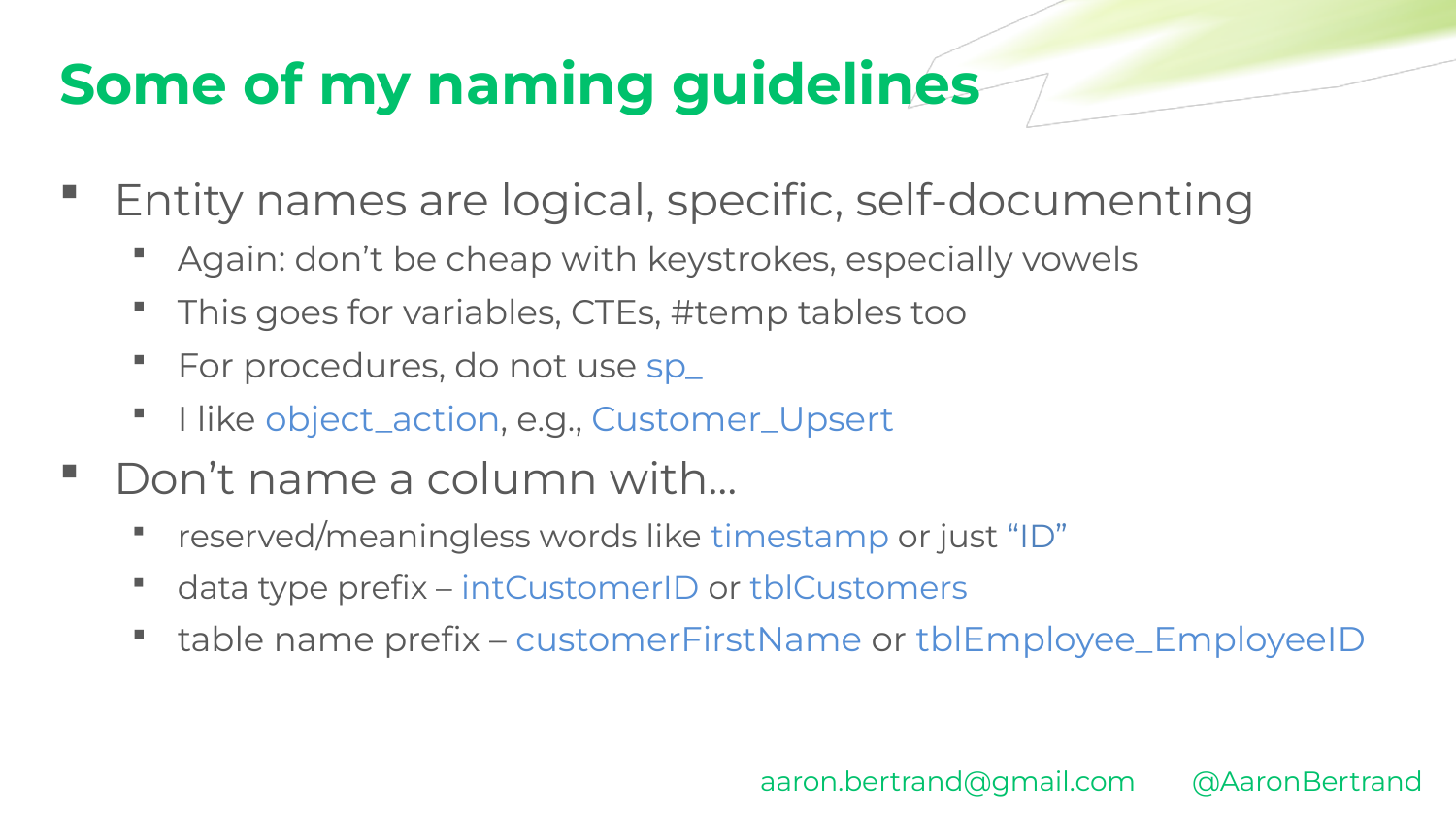

# Some of my naming guidelines
Entity names are logical, specific, self-documenting
Again: don’t be cheap with keystrokes, especially vowels
This goes for variables, CTEs, #temp tables too
For procedures, do not use sp_
I like object_action, e.g., Customer_Upsert
Don’t name a column with…
reserved/meaningless words like timestamp or just “ID”
data type prefix – intCustomerID or tblCustomers
table name prefix – customerFirstName or tblEmployee_EmployeeID